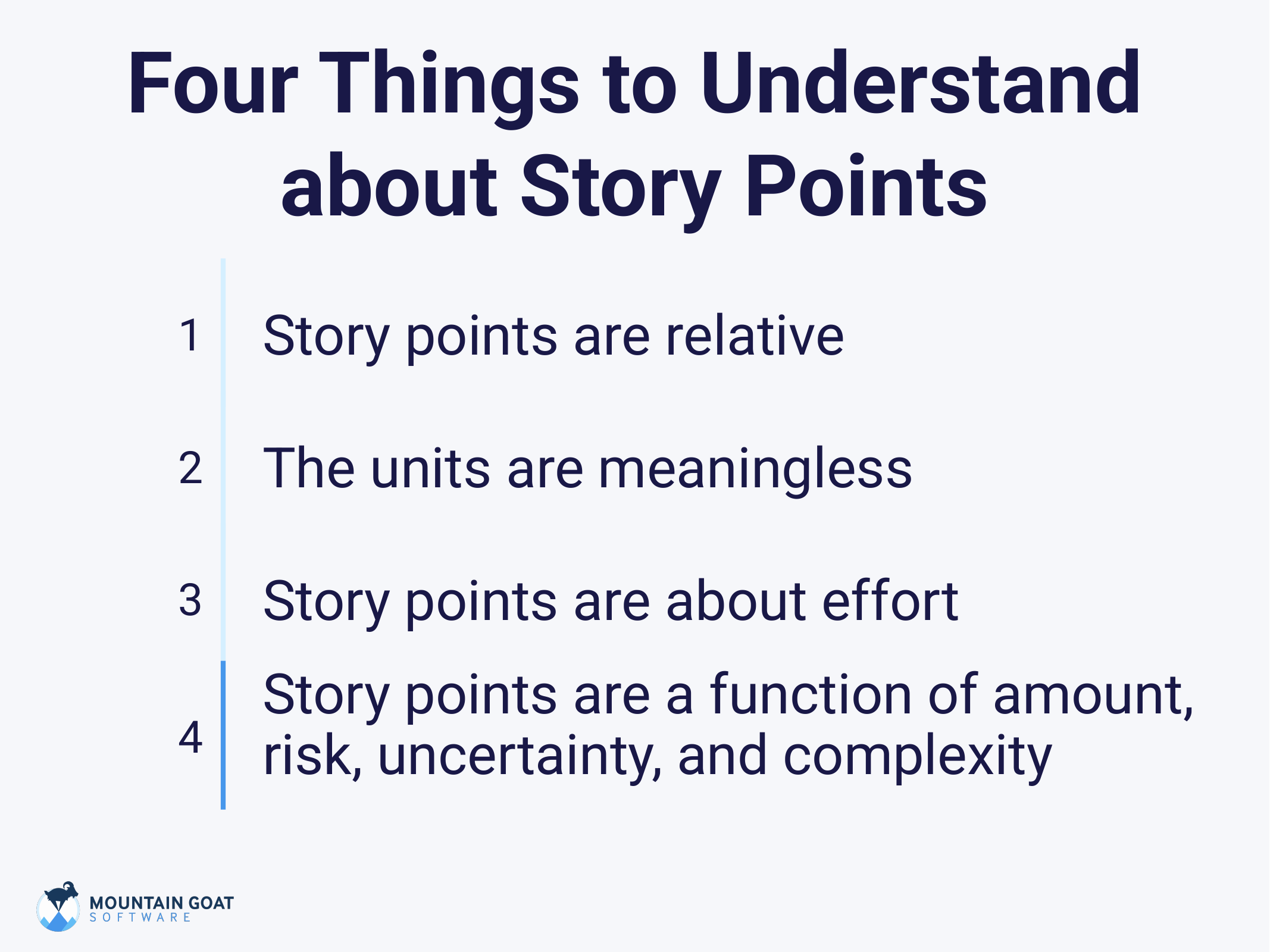

# Four Things to Understand about Story Points

Story points are relative
1

The units are meaningless
2

Story points are about effort
3

Story points are a function of amount, risk, uncertainty, and complexity
4